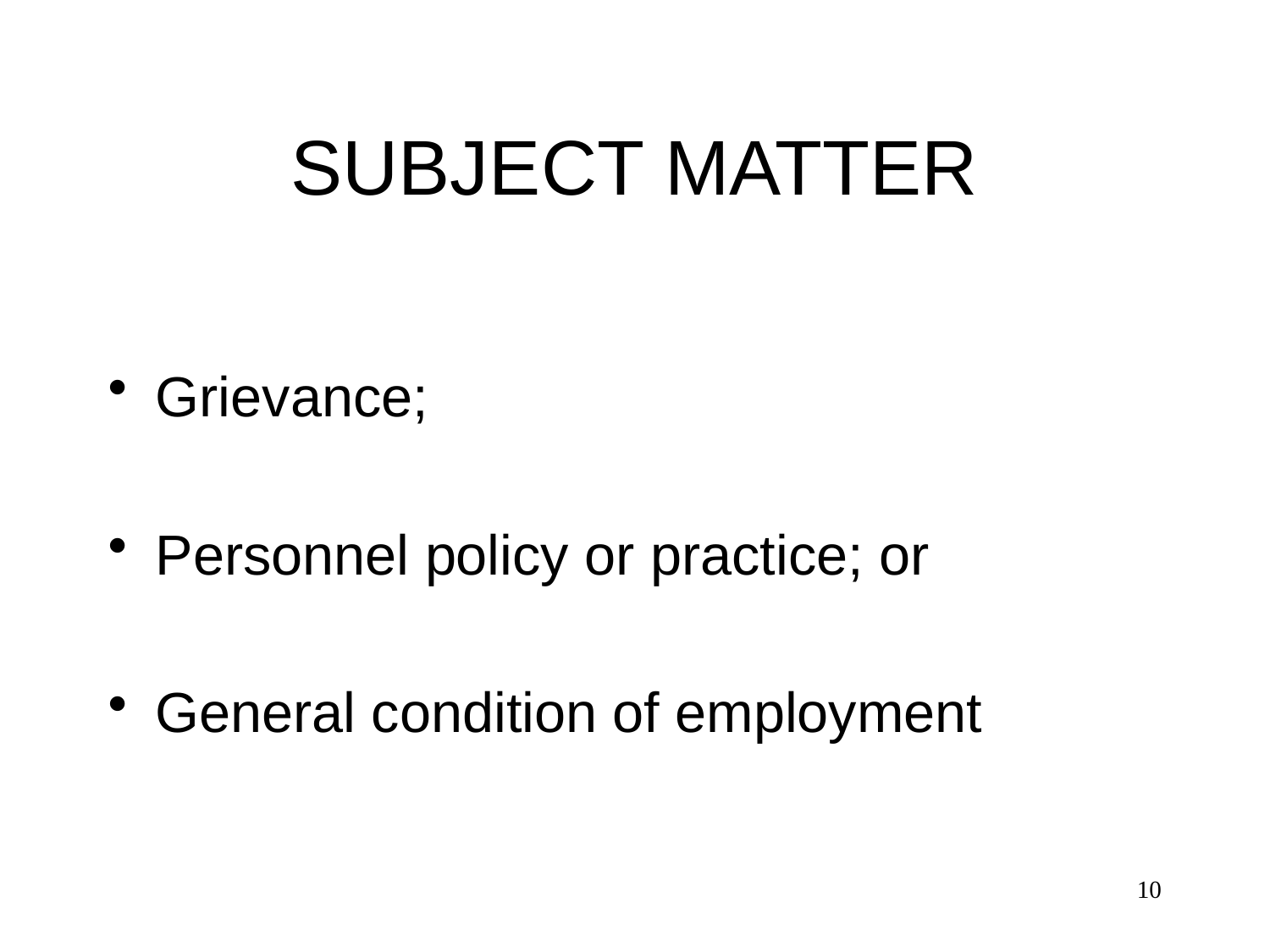

# SUBJECT MATTER

Grievance;

Personnel policy or practice; or

General condition of employment

10